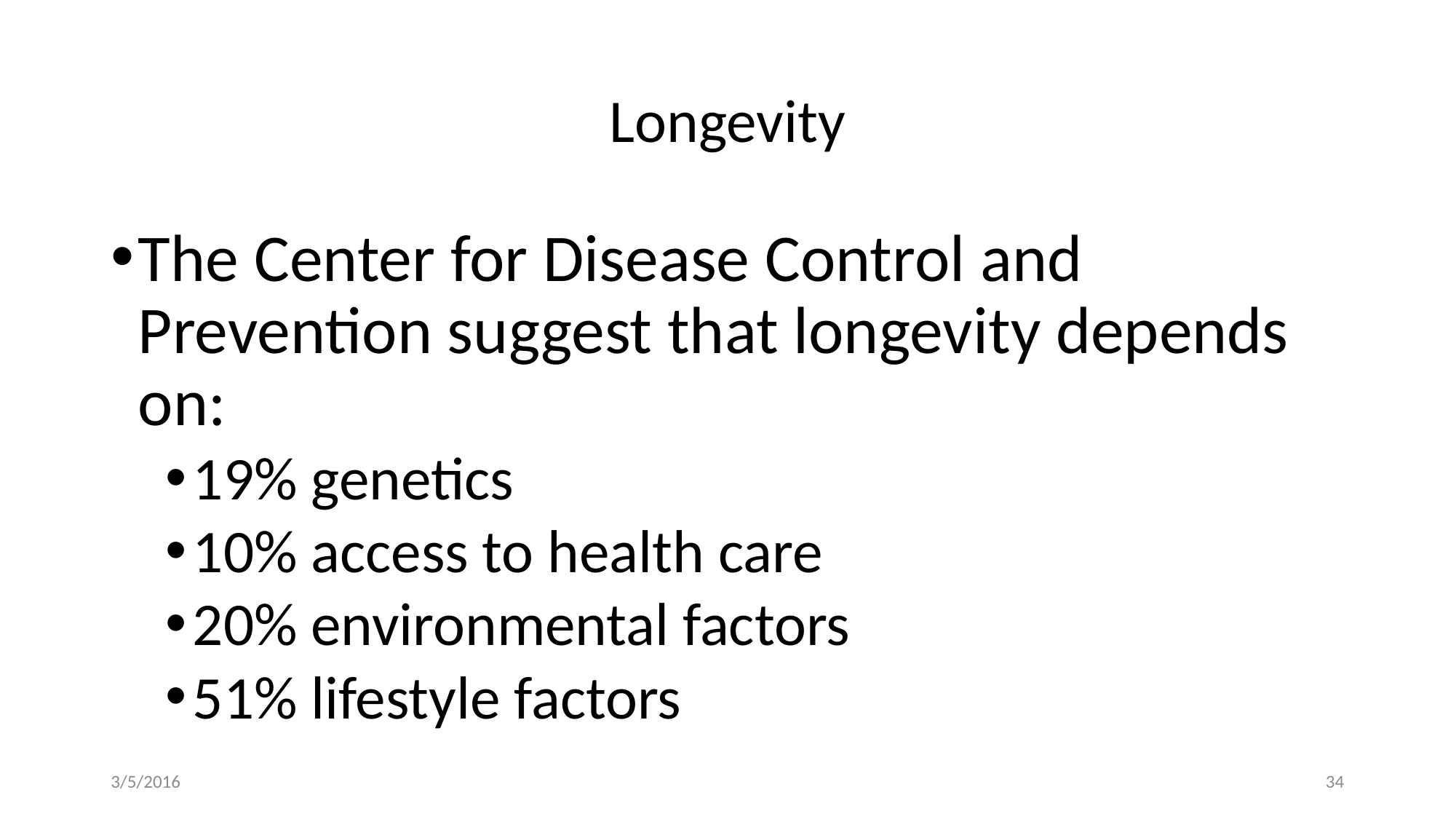

# Longevity
The Center for Disease Control and Prevention suggest that longevity depends on:
19% genetics
10% access to health care
20% environmental factors
51% lifestyle factors
3/5/2016
34